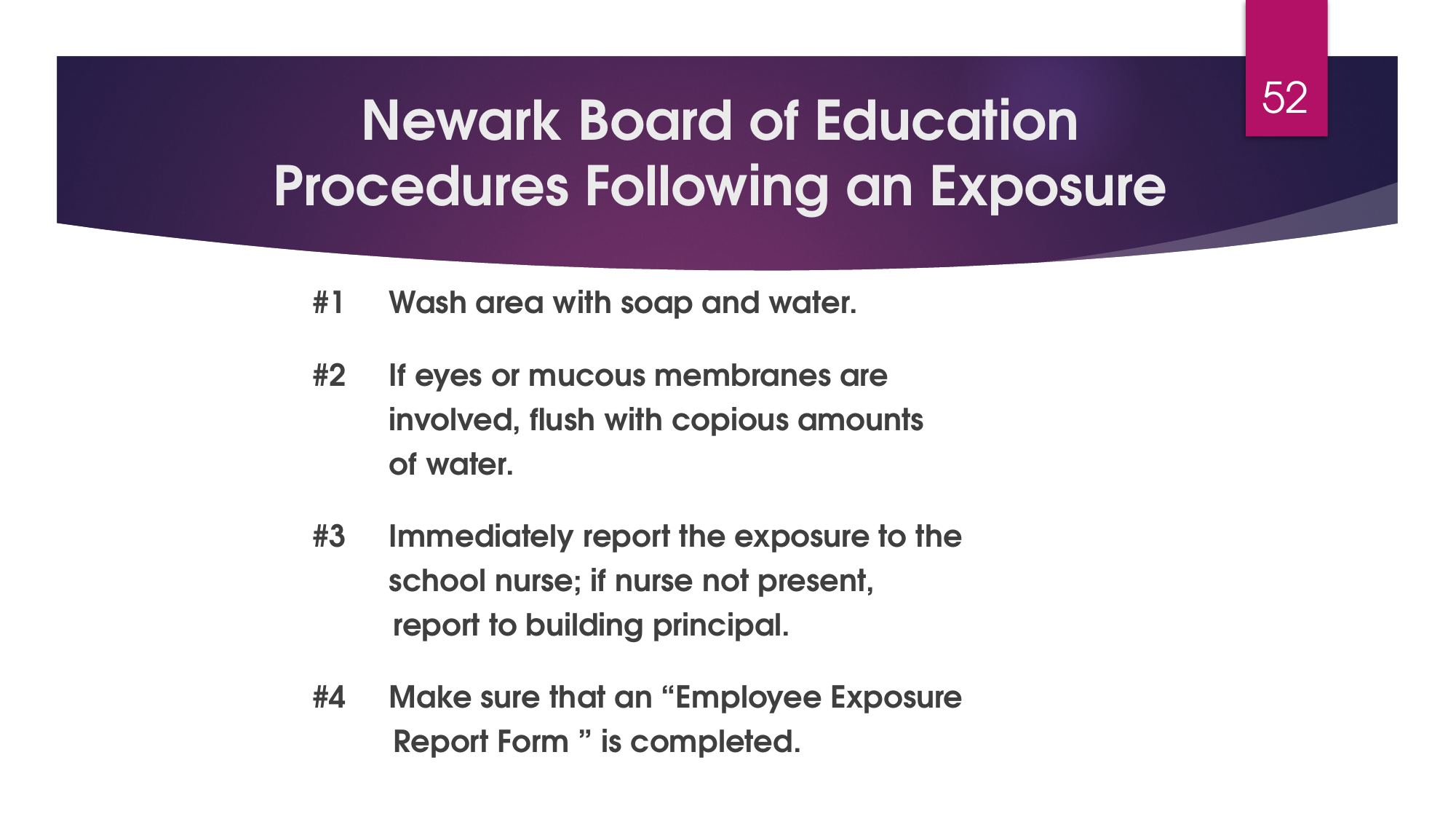

52
# Newark Board of Education Procedures Following an Exposure
#1     Wash area with soap and water.

#2     If eyes or mucous membranes are
         involved, flush with copious amounts
         of water.

#3     Immediately report the exposure to the
         school nurse; if nurse not present,
	     report to building principal.

#4     Make sure that an “Employee Exposure
 	     Report Form ” is completed.